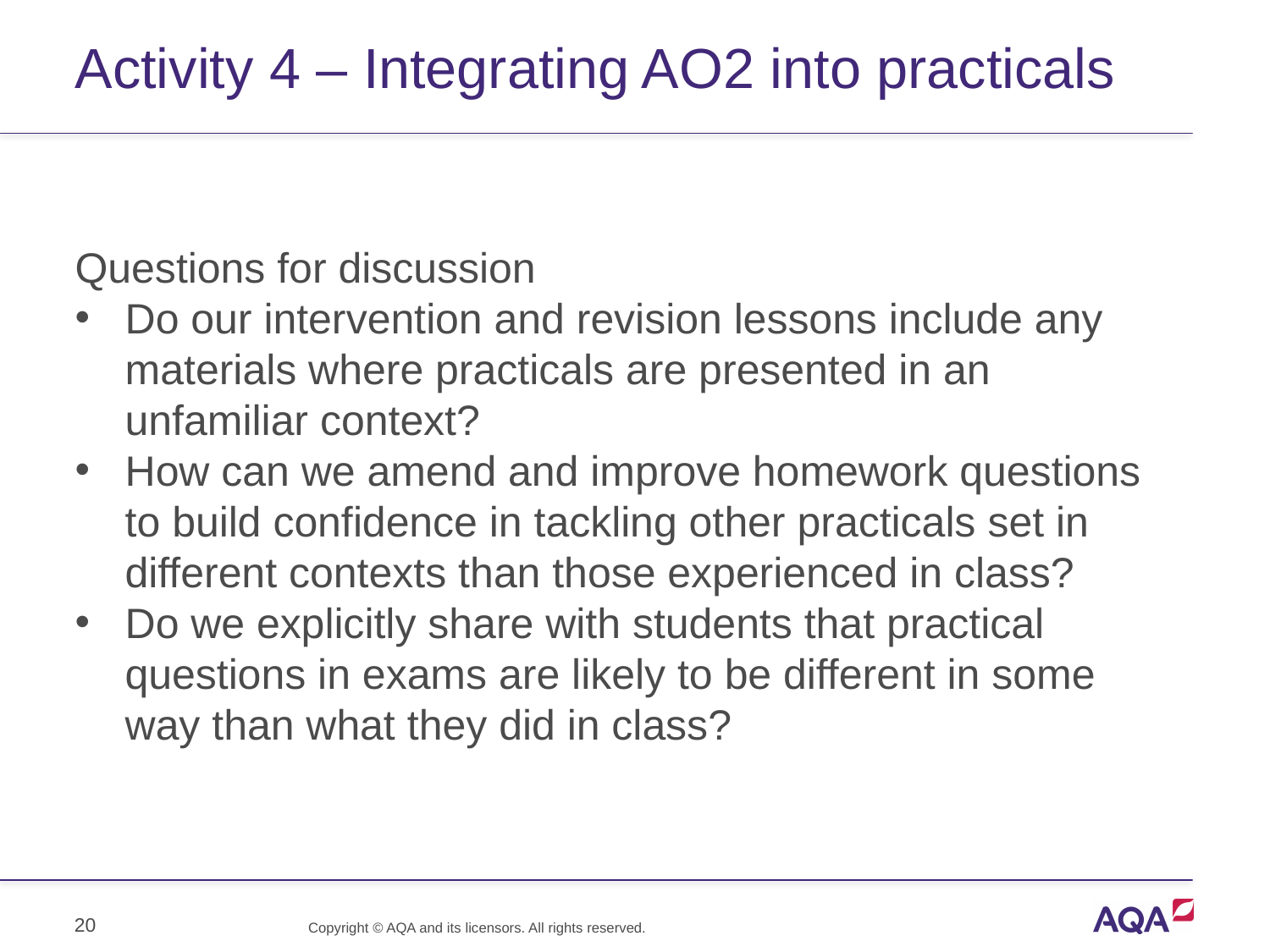

# Activity 4 – Integrating AO2 into practicals
Questions for discussion
Do our intervention and revision lessons include any  materials where practicals are presented in an unfamiliar context?
How can we amend and improve homework questions to build confidence in tackling other practicals set in different contexts than those experienced in class?
Do we explicitly share with students that practical questions in exams are likely to be different in some way than what they did in class?

20
Copyright © AQA and its licensors. All rights reserved.